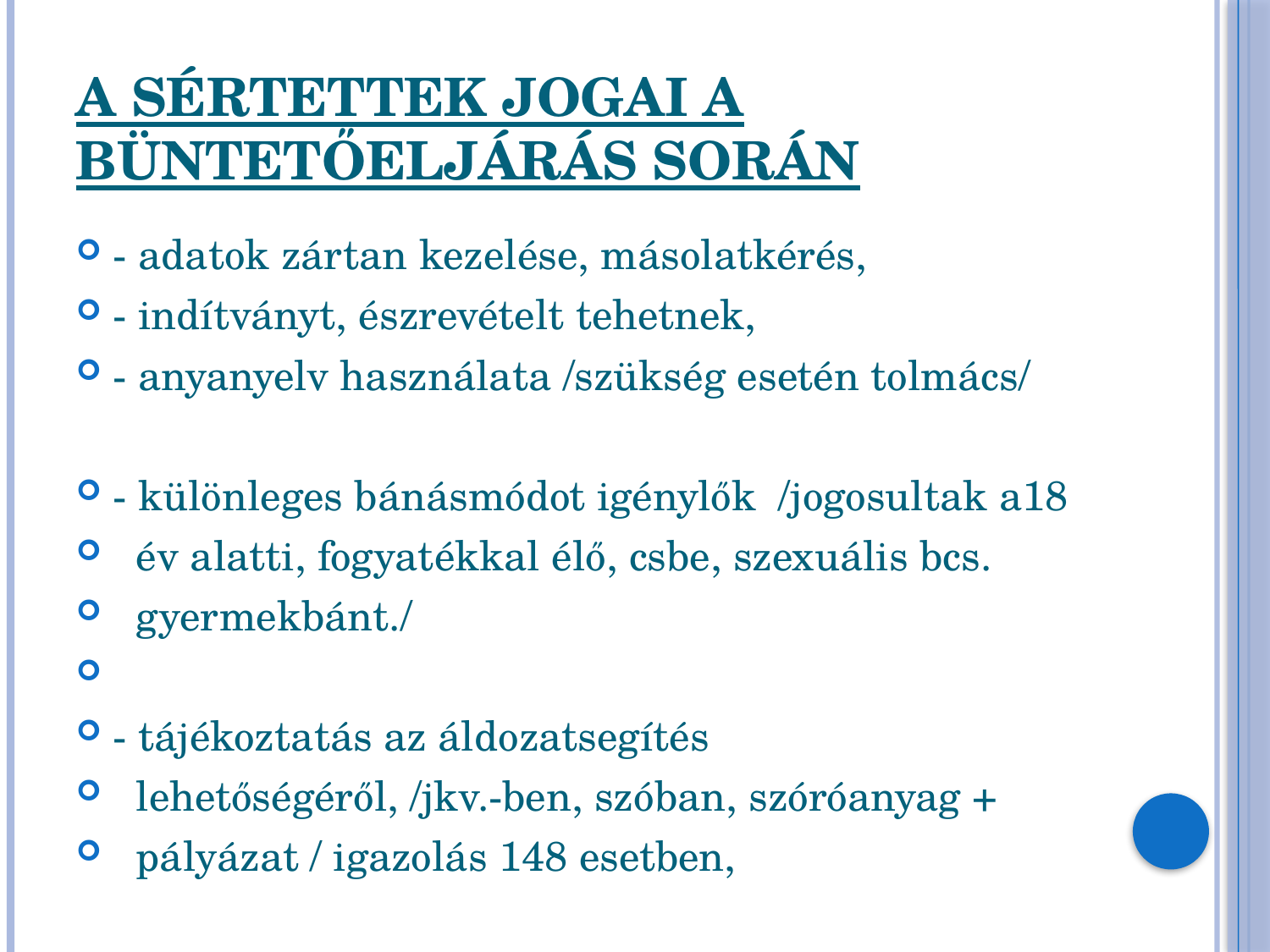

# A sértettek jogai a büntetőeljárás során
- adatok zártan kezelése, másolatkérés,
- indítványt, észrevételt tehetnek,
- anyanyelv használata /szükség esetén tolmács/

- különleges bánásmódot igénylők  /jogosultak a18
  év alatti, fogyatékkal élő, csbe, szexuális bcs.
  gyermekbánt./

- tájékoztatás az áldozatsegítés
  lehetőségéről, /jkv.-ben, szóban, szóróanyag +
  pályázat / igazolás 148 esetben,